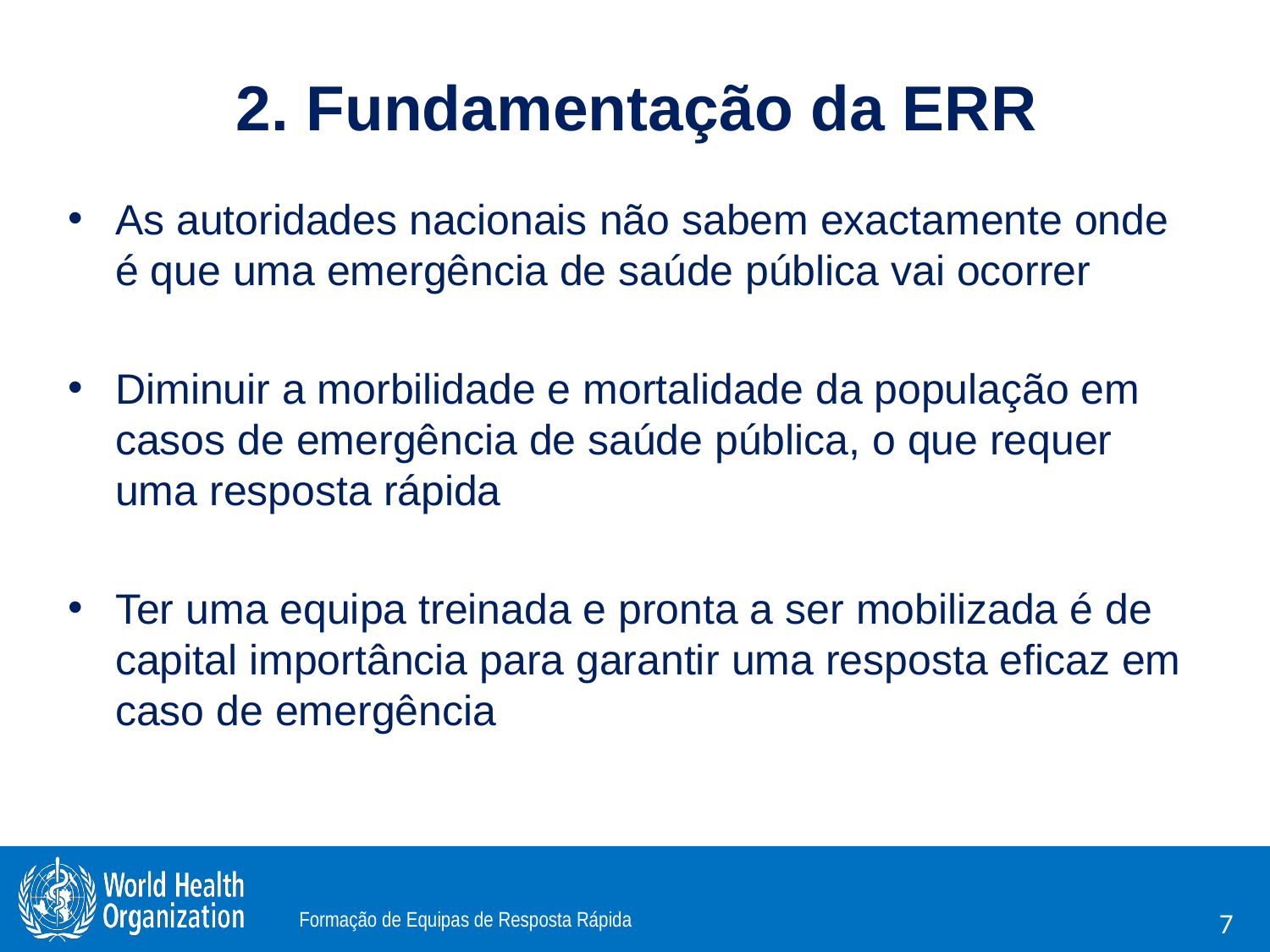

# 2. Fundamentação da ERR
As autoridades nacionais não sabem exactamente onde é que uma emergência de saúde pública vai ocorrer

Diminuir a morbilidade e mortalidade da população em casos de emergência de saúde pública, o que requer uma resposta rápida

Ter uma equipa treinada e pronta a ser mobilizada é de capital importância para garantir uma resposta eficaz em caso de emergência